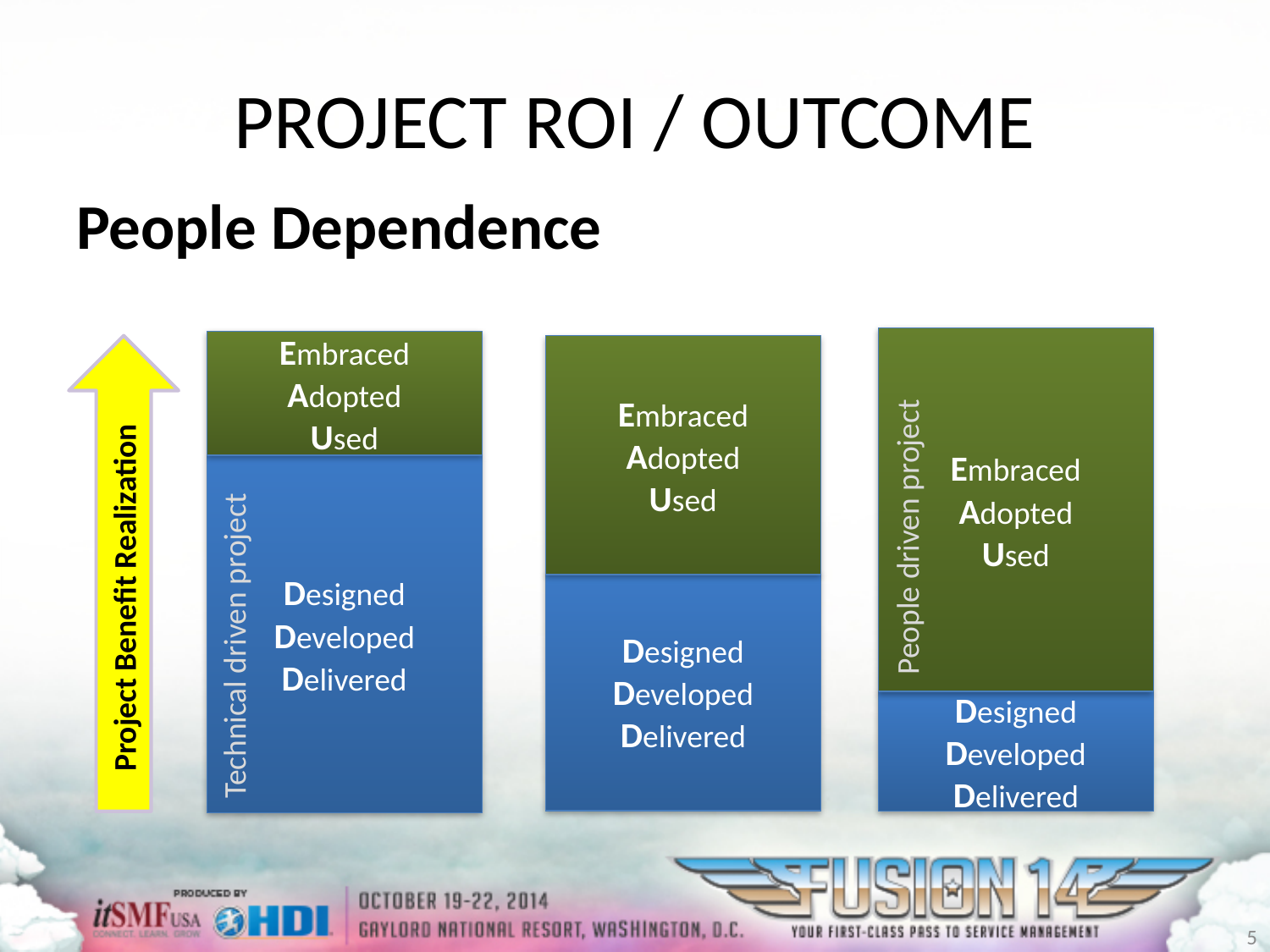

# PROJECT ROI / OUTCOME
People Dependence

Embraced
Adopted
Used

Designed
Developed
Delivered

People driven project
Embraced
Adopted
Used

Designed
Developed
Delivered

Embraced
Adopted
Used

Designed
Developed
Delivered

Project Benefit Realization
Technical driven project
5